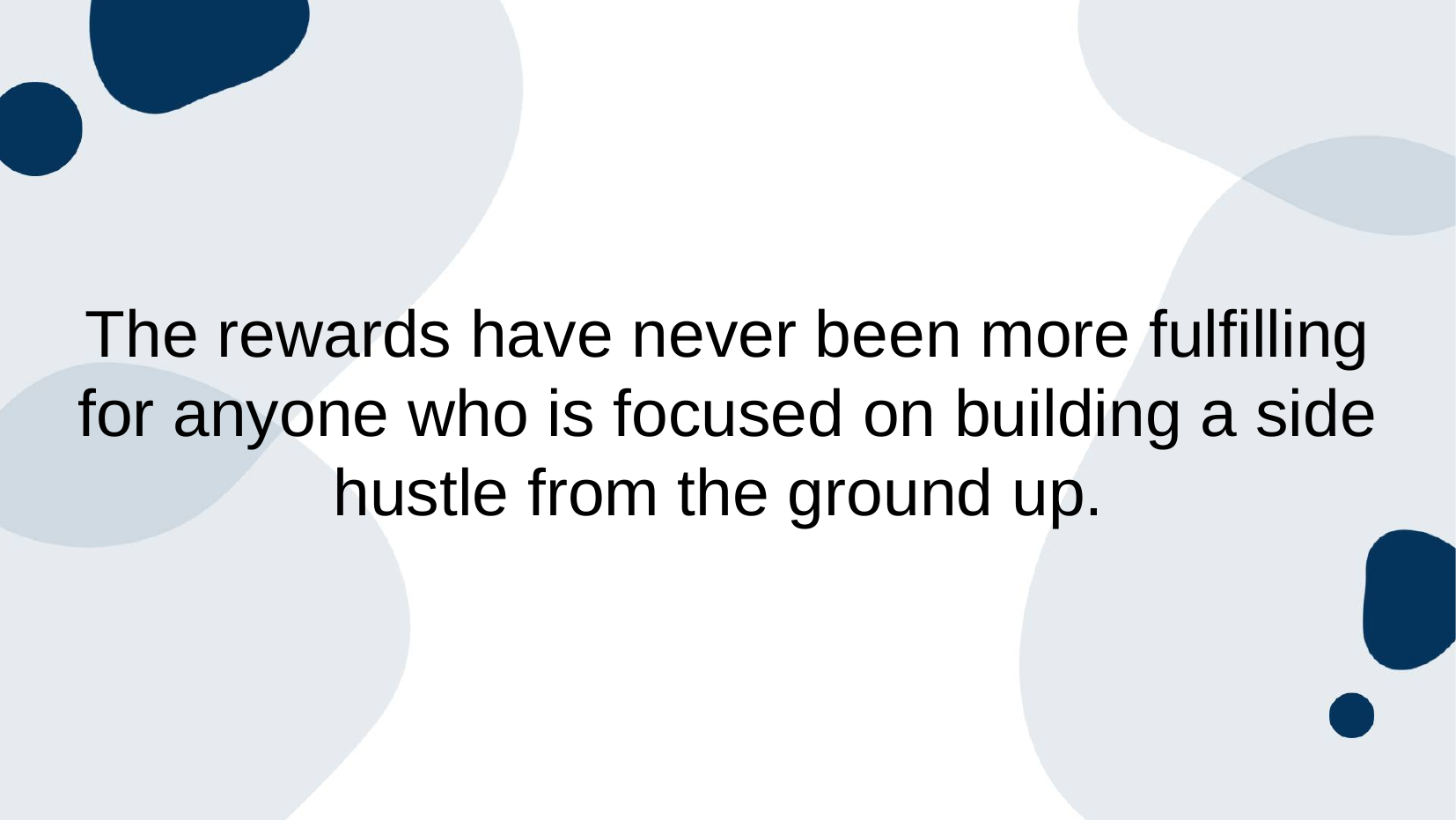

# The rewards have never been more fulfilling for anyone who is focused on building a side hustle from the ground up.